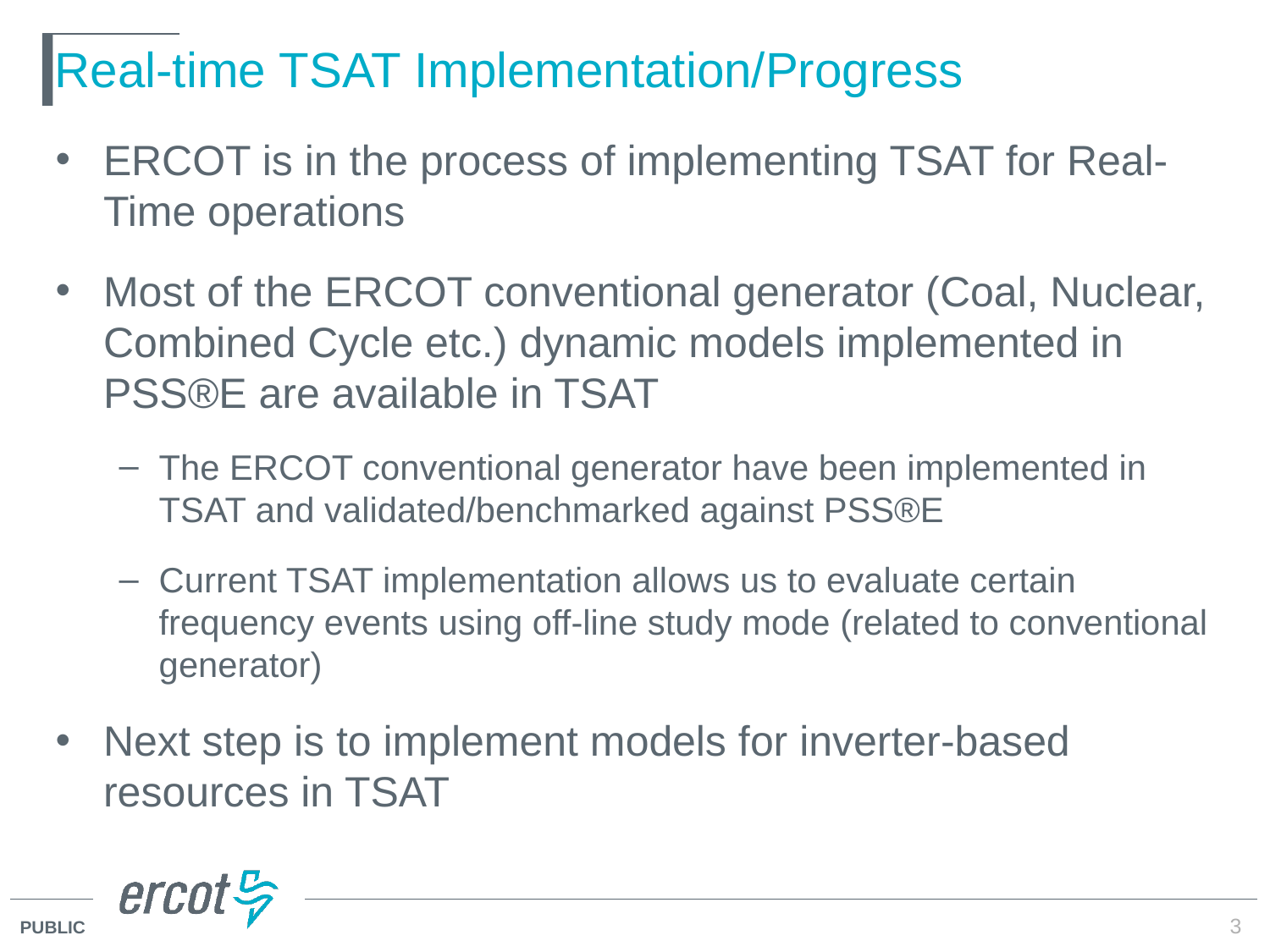

# Real-time TSAT Implementation/Progress
ERCOT is in the process of implementing TSAT for Real-Time operations
Most of the ERCOT conventional generator (Coal, Nuclear, Combined Cycle etc.) dynamic models implemented in PSS®E are available in TSAT
The ERCOT conventional generator have been implemented in TSAT and validated/benchmarked against PSS®E
Current TSAT implementation allows us to evaluate certain frequency events using off-line study mode (related to conventional generator)
Next step is to implement models for inverter-based resources in TSAT

3